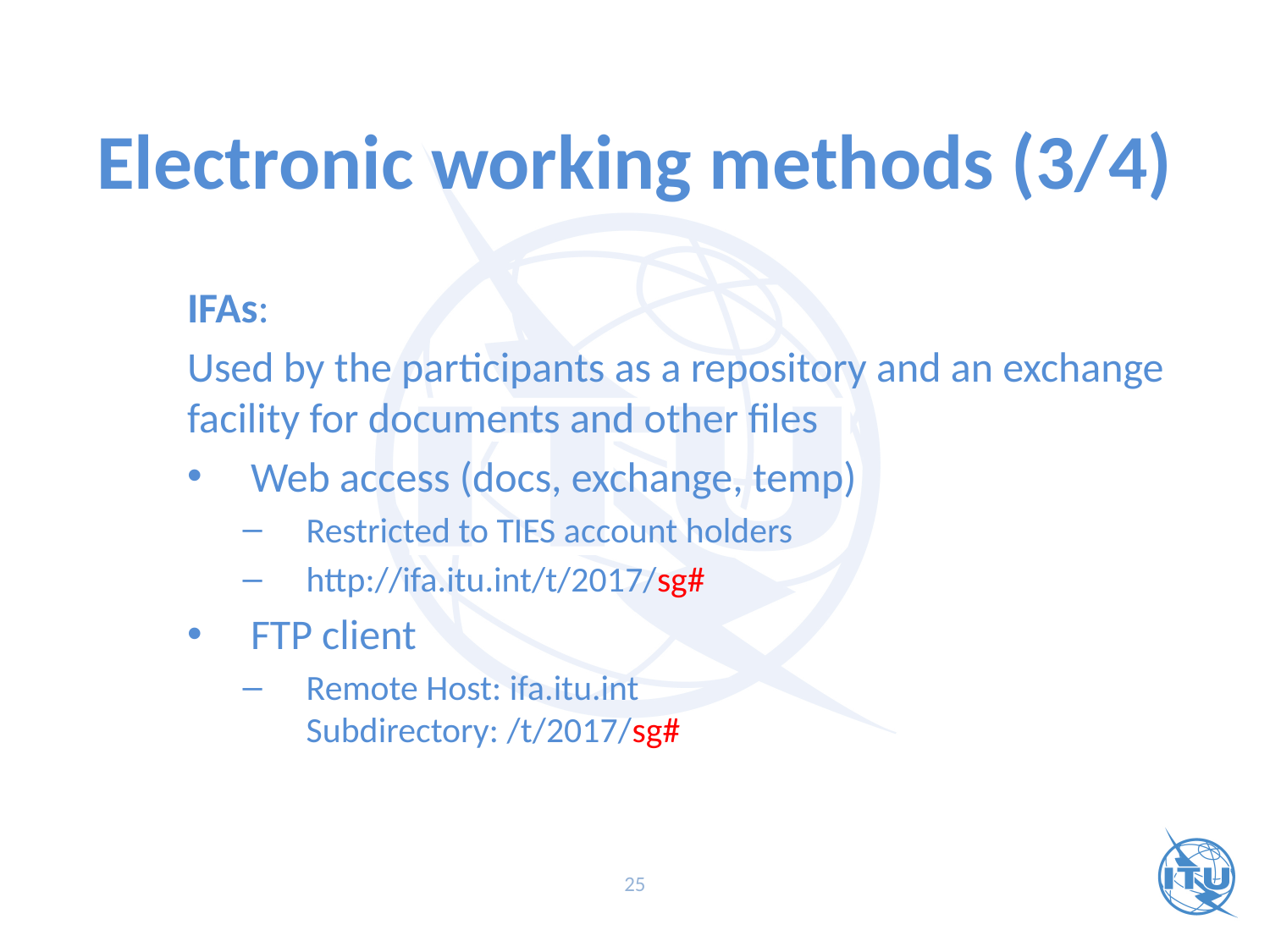

# Electronic working methods (3/4)
IFAs:
Used by the participants as a repository and an exchange facility for documents and other files
Web access (docs, exchange, temp)
Restricted to TIES account holders
http://ifa.itu.int/t/2017/sg#
FTP client
Remote Host: ifa.itu.int
Subdirectory: /t/2017/sg#

25